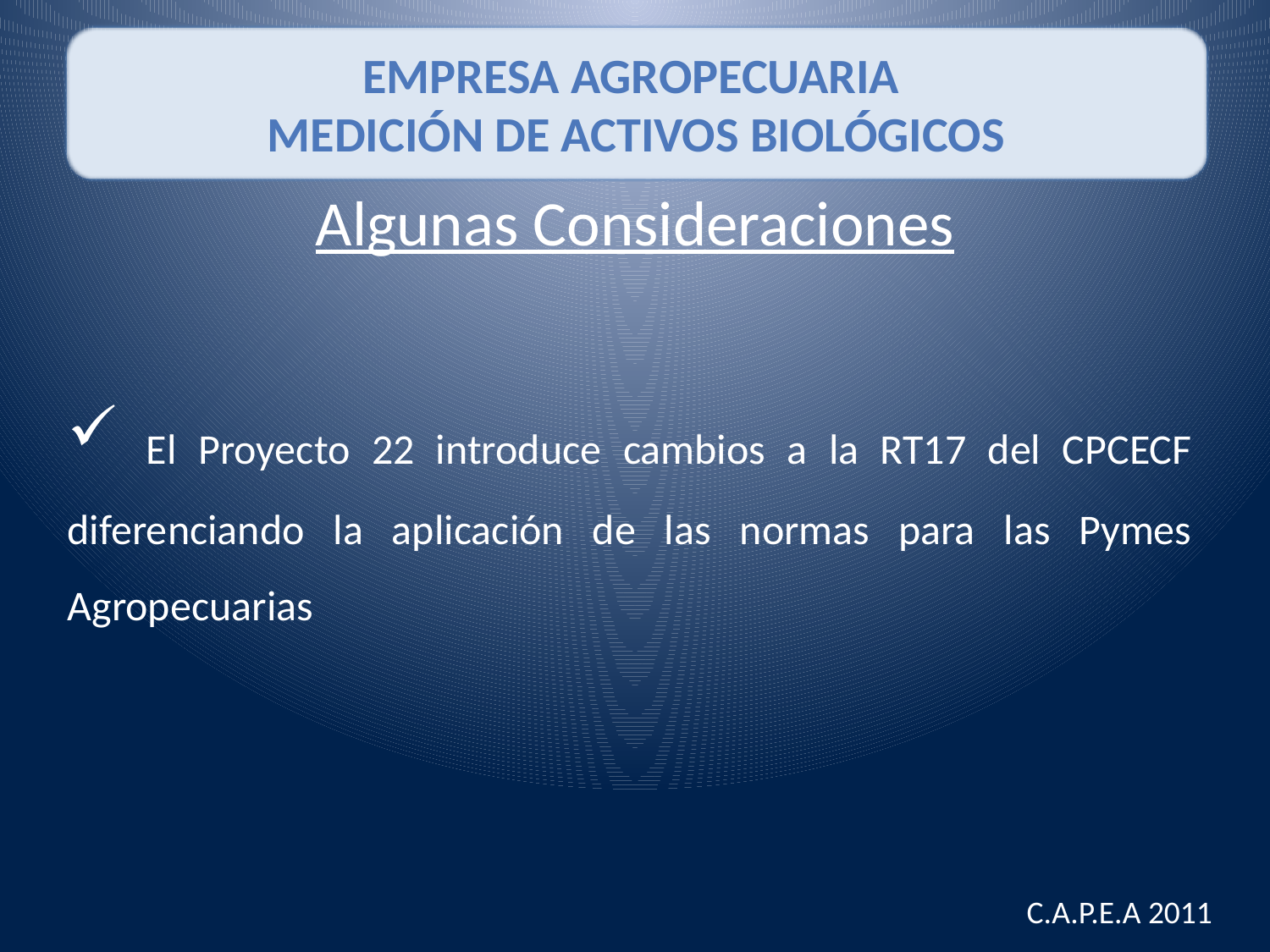

Empresa Agropecuaria
Medición de Activos Biológicos
Algunas Consideraciones

 El Proyecto 22 introduce cambios a la RT17 del CPCECF diferenciando la aplicación de las normas para las Pymes Agropecuarias
C.A.P.E.A 2011